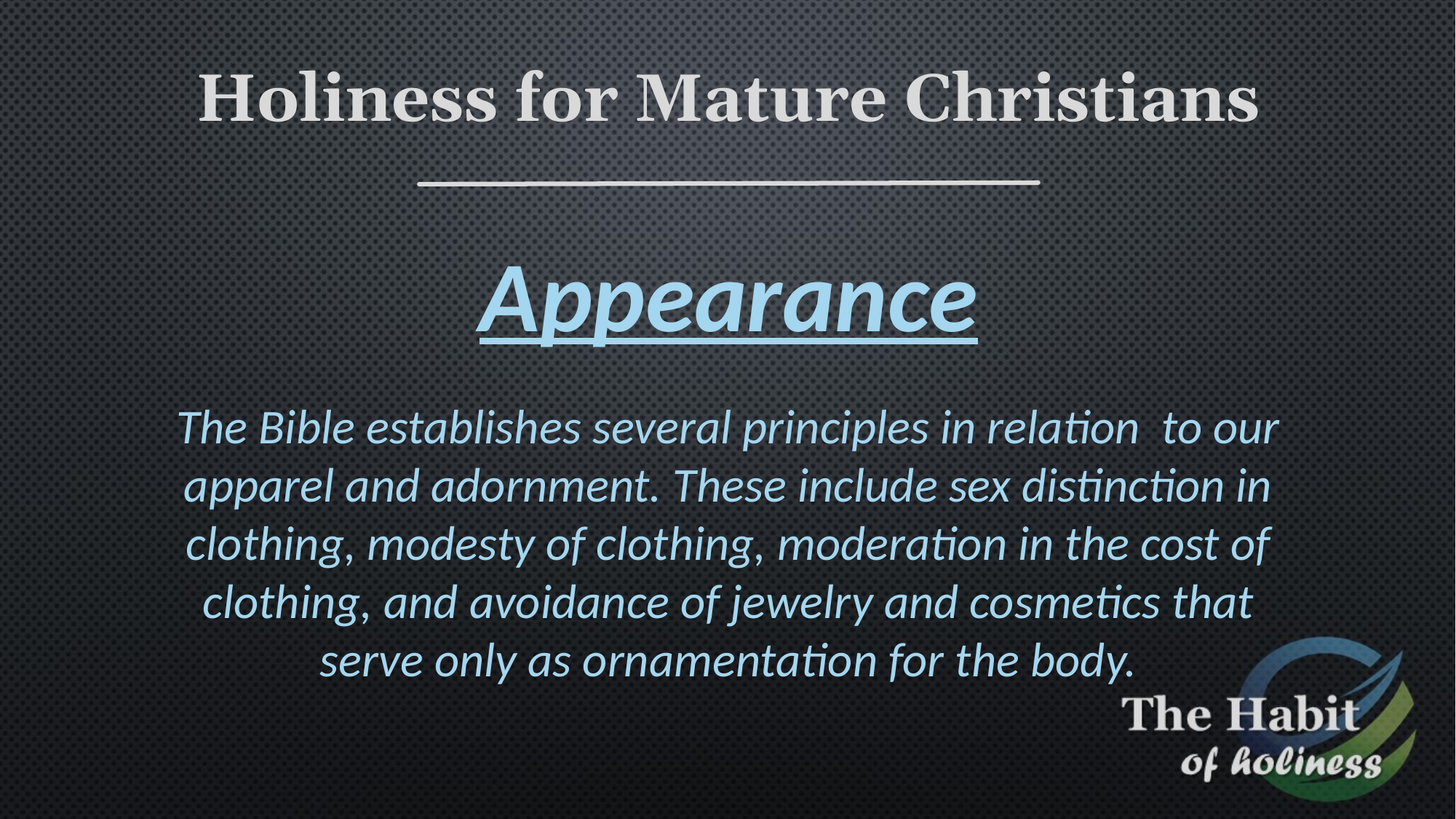

Holiness for Mature Christians
Appearance

The Bible establishes several principles in relation  to our apparel and adornment. These include sex distinction in clothing, modesty of clothing, moderation in the cost of clothing, and avoidance of jewelry and cosmetics that serve only as ornamentation for the body.